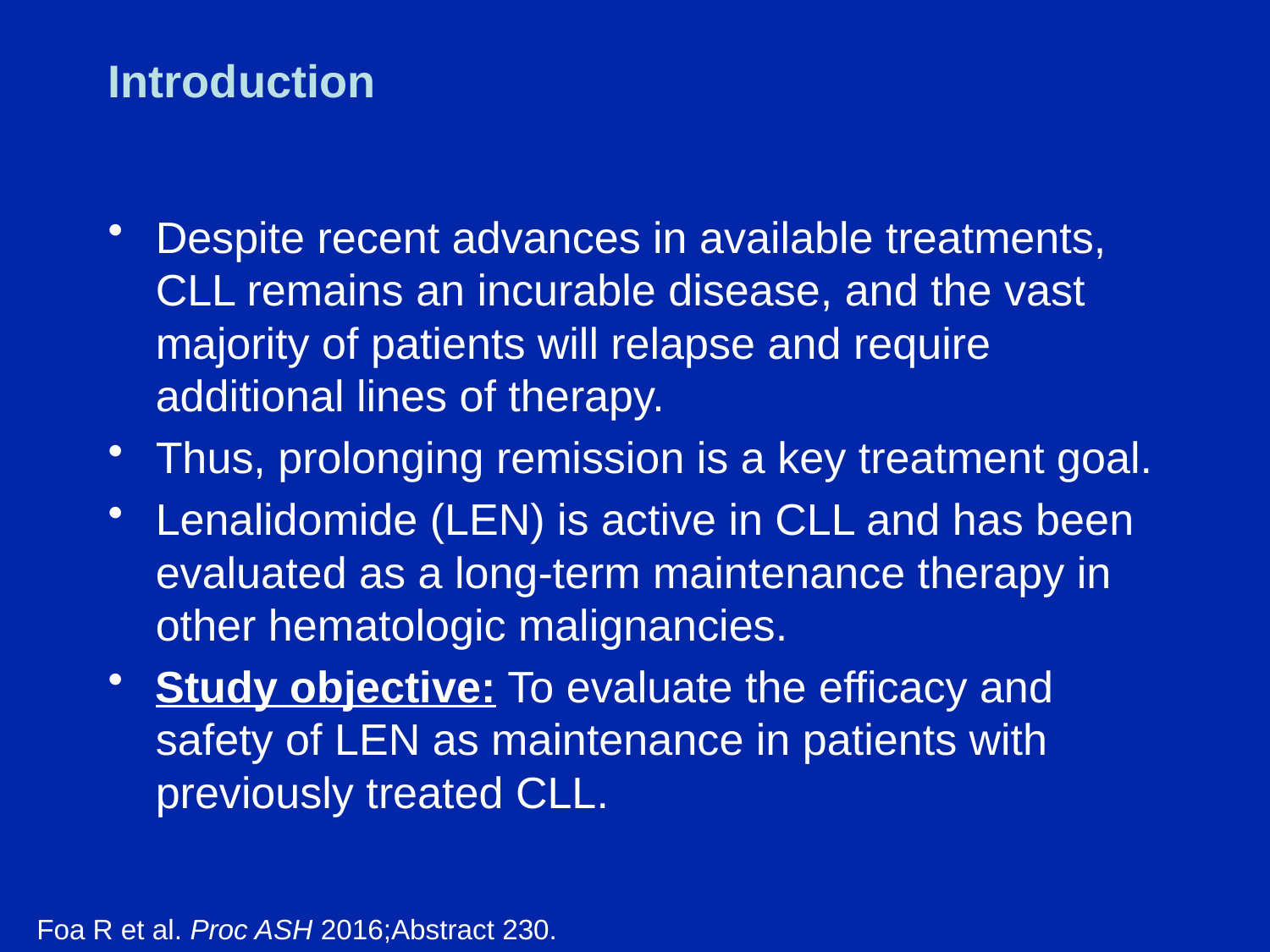

# Introduction
Despite recent advances in available treatments, CLL remains an incurable disease, and the vast majority of patients will relapse and require additional lines of therapy.
Thus, prolonging remission is a key treatment goal.
Lenalidomide (LEN) is active in CLL and has been evaluated as a long-term maintenance therapy in other hematologic malignancies.
Study objective: To evaluate the efficacy and safety of LEN as maintenance in patients with previously treated CLL.
Foa R et al. Proc ASH 2016;Abstract 230.